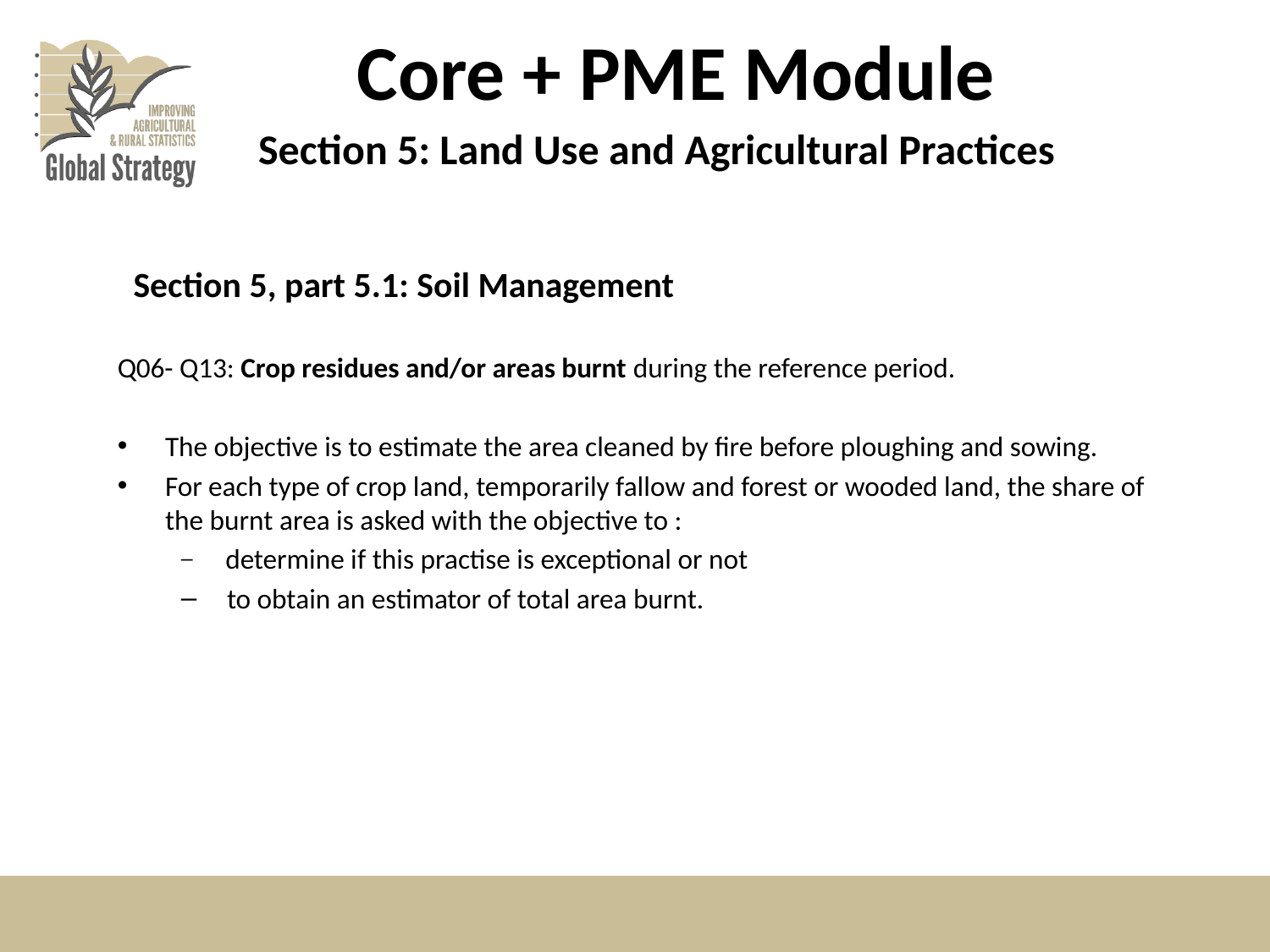

# Core + PME Module
Section 5: Land Use and Agricultural Practices

Section 5, part 5.1: Soil Management

Q06- Q13: Crop residues and/or areas burnt during the reference period.

The objective is to estimate the area cleaned by fire before ploughing and sowing.
For each type of crop land, temporarily fallow and forest or wooded land, the share of the burnt area is asked with the objective to :
 determine if this practise is exceptional or not
 to obtain an estimator of total area burnt.